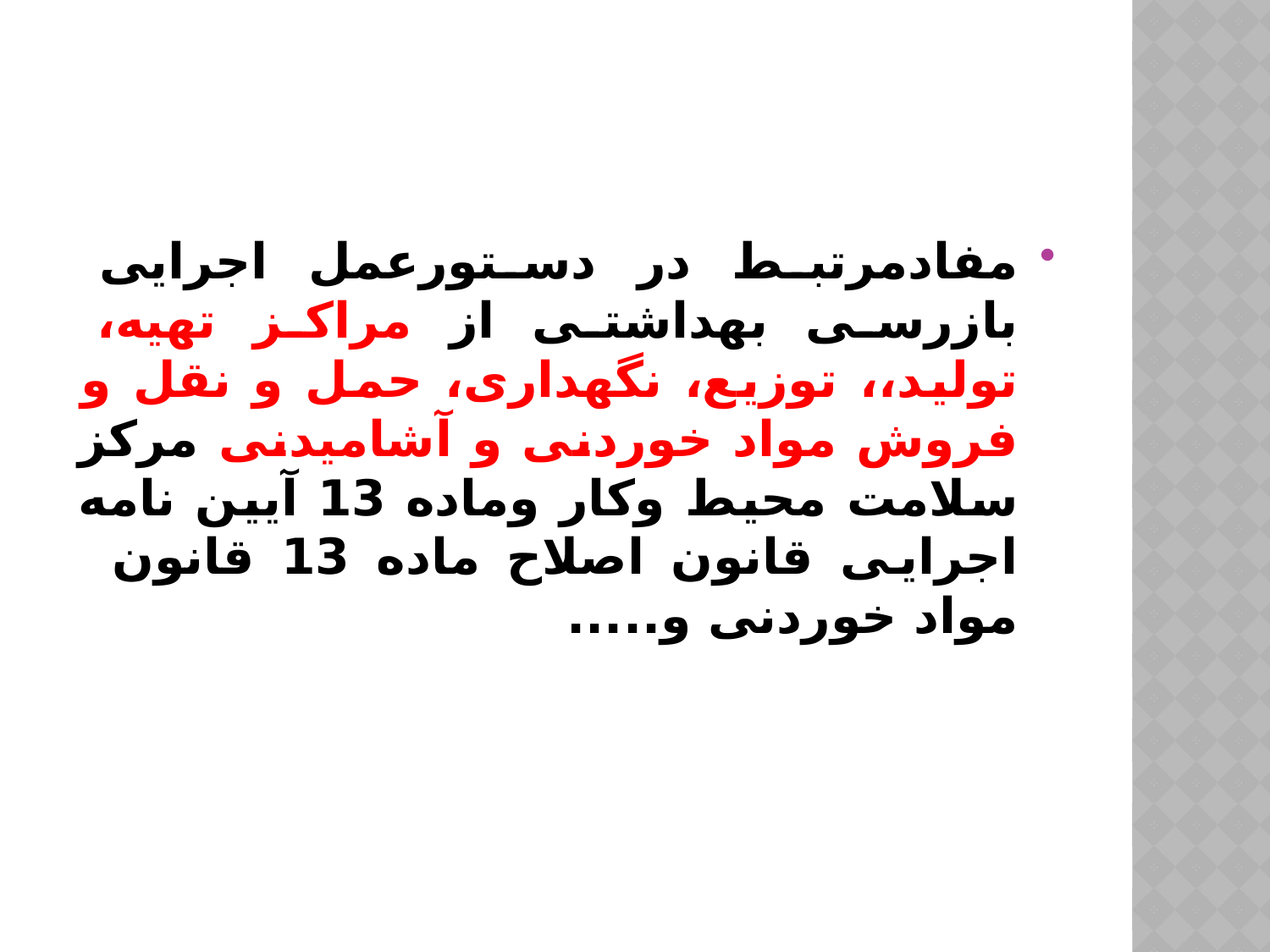

#
مفادمرتبط در دستورعمل اجرایی بازرسی بهداشتی از مراکز تهیه، تولید،، توزیع، نگهداری، حمل و نقل و فروش مواد خوردنی و آشامیدنی مرکز سلامت محیط وکار وماده 13 آیین نامه اجرایی قانون اصلاح ماده 13 قانون  مواد خوردنی و.....